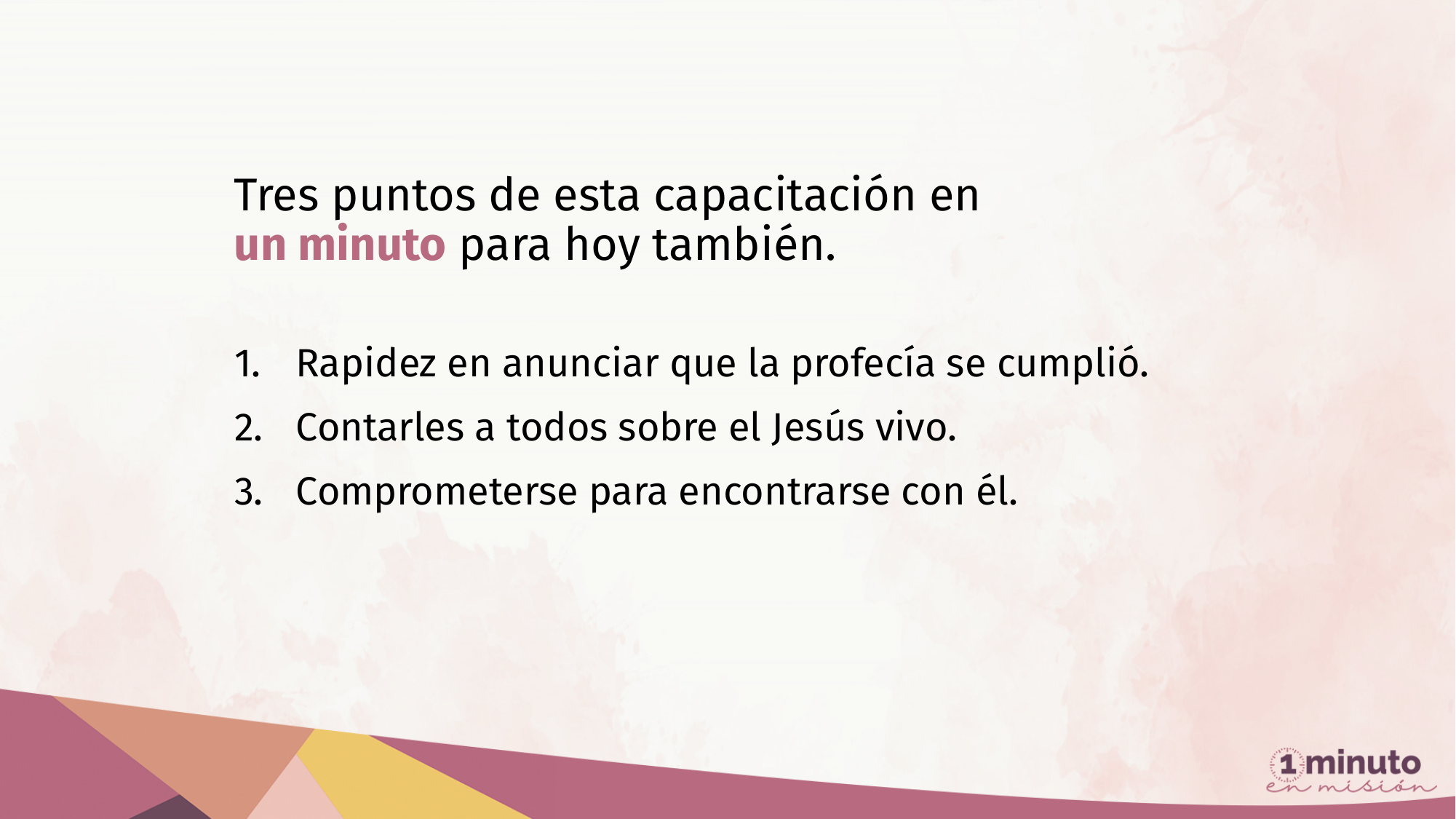

# Tres puntos de esta capacitación en un minuto para hoy también.
Rapidez en anunciar que la profecía se cumplió.
Contarles a todos sobre el Jesús vivo.
Comprometerse para encontrarse con él.